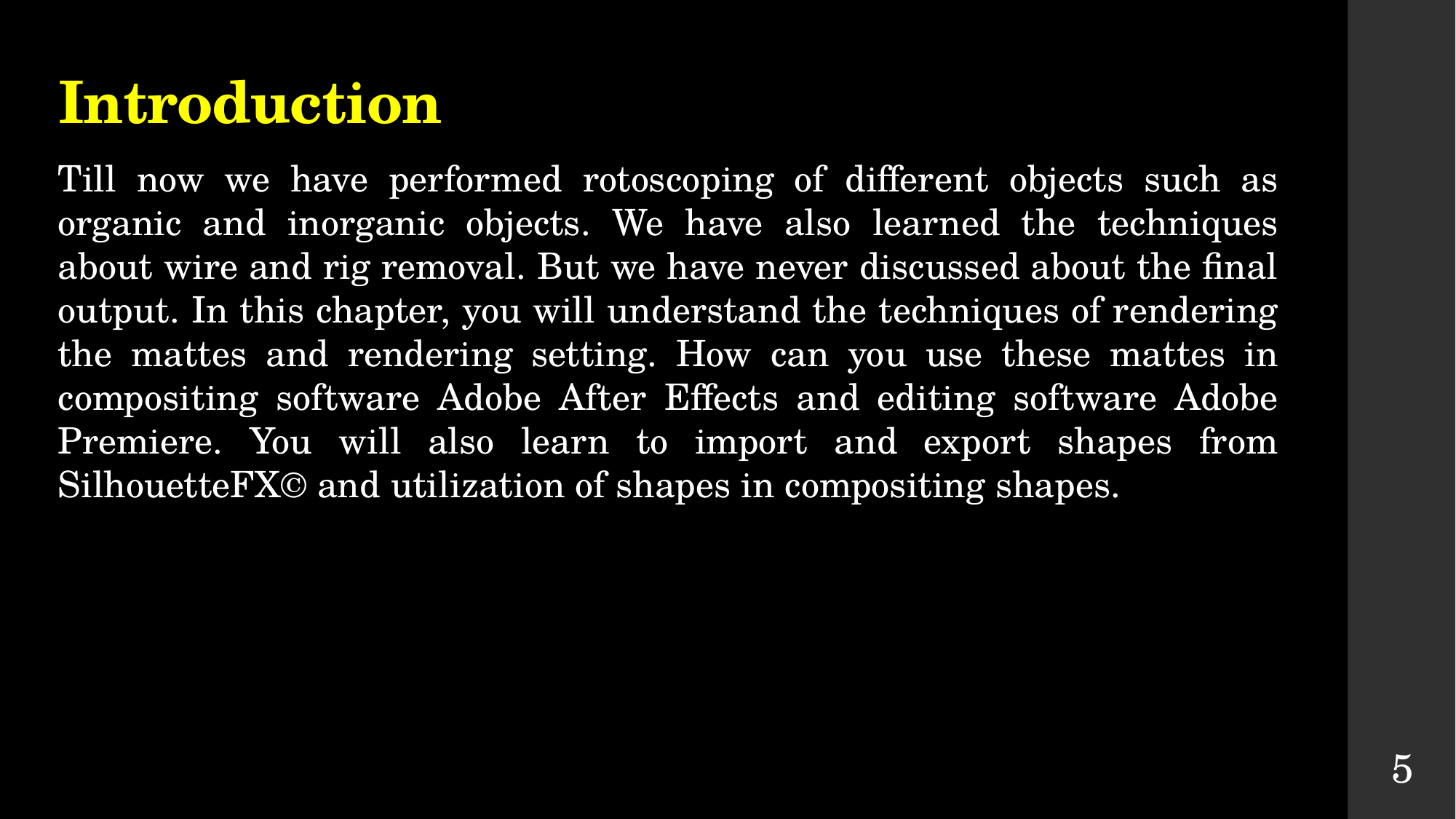

# Introduction
Till now we have performed rotoscoping of different objects such as organic and inorganic objects. We have also learned the techniques about wire and rig removal. But we have never discussed about the final output. In this chapter, you will understand the techniques of rendering the mattes and rendering setting. How can you use these mattes in compositing software Adobe After Effects and editing software Adobe Premiere. You will also learn to import and export shapes from SilhouetteFX© and utilization of shapes in compositing shapes.
5